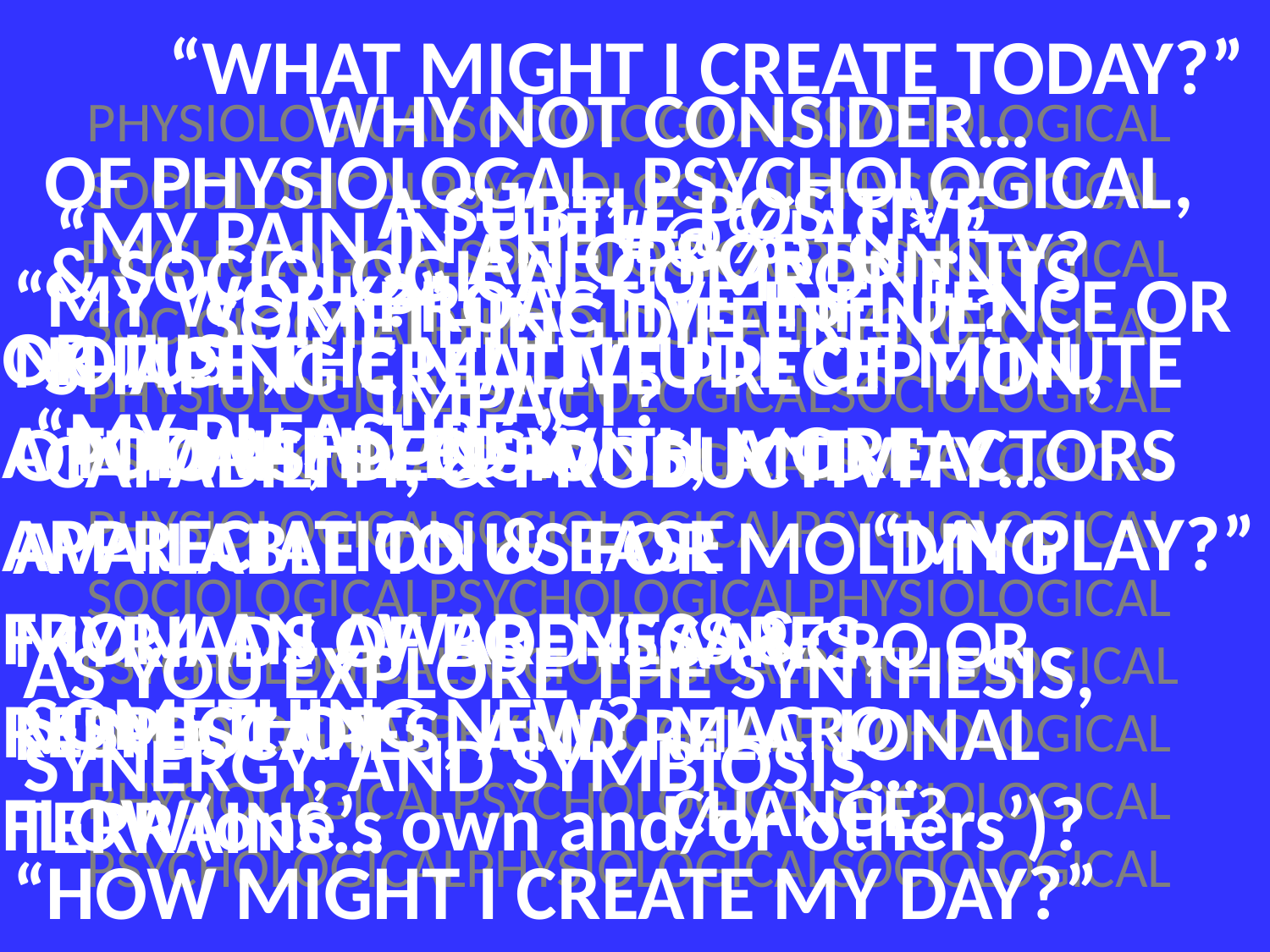

“WHAT MIGHT I CREATE TODAY?”
WHY NOT CONSIDER…
PHYSIOLOGICALSOCIOLOGICALPSYCHOLOGICAL
SOCIOLOGICALPSYCHOLOGICALPHYSIOLOGICAL
PSYCHOLOGICALSOCIOLOGICALPSYCHOLOGICAL
SOCIOLOGICALPHYSIOLOGICALPSYCHOLOGICAL
PHYSIOLOGICALPSYCHOLOGICALSOCIOLOGICAL
PSYCHOLOGICALPHYSIOLOGICALSOCIOLOGICAL
PHYSIOLOGICALSOCIOLOGICALPSYCHOLOGICAL
SOCIOLOGICALPSYCHOLOGICALPHYSIOLOGICAL
PSYCHOLOGICALSOCIOLOGICALPSYCHOLOGICAL
SOCIOLOGICALPHYSIOLOGICALPSYCHOLOGICAL
PHYSIOLOGICALPSYCHOLOGICALSOCIOLOGICAL
PSYCHOLOGICALPHYSIOLOGICALSOCIOLOGICAL
OF PHYSIOLOGAL, PSYCHOLOGICAL, & SOCIOLOGICAL COMPONENTS SHAPING CREATIVE PRECEPTION, CAPABILITY, & PRODUCTIVITY…
A SUBTLE POSITIVE PROACTIVE INFLUENCE OR IMPACT?
“MY PAIN IN THE #@%!^&*.”
AN OPPORTUNITY?
“MY WORK?”
SOMETHING DIFFERENT?
OR JUST,
A TODAY FILLED WITH MORE APPRECIATION & EASE
FROM AN AWARENESS &
RESPECT OF
FLOW(one’s own and/or others’)?
# NOTICE THE MULTITUDE OF MINUTE OPTIONS, DECISIONS, AND FACTORS AVAILABLE TO US FOR MOLDING MYRIADS OF BODYSCAPES, MINDSCAPES, AND RELATIONAL TERRAINS…
“MY PLEASURE.”
“MY PLAY?”
A MICRO OR MACRO CHANGE?
AS YOU EXPLORE THE SYNTHESIS, SYNERGY, AND SYMBIOSIS…
SOMETHING NEW?
“HOW MIGHT I CREATE MY DAY?”